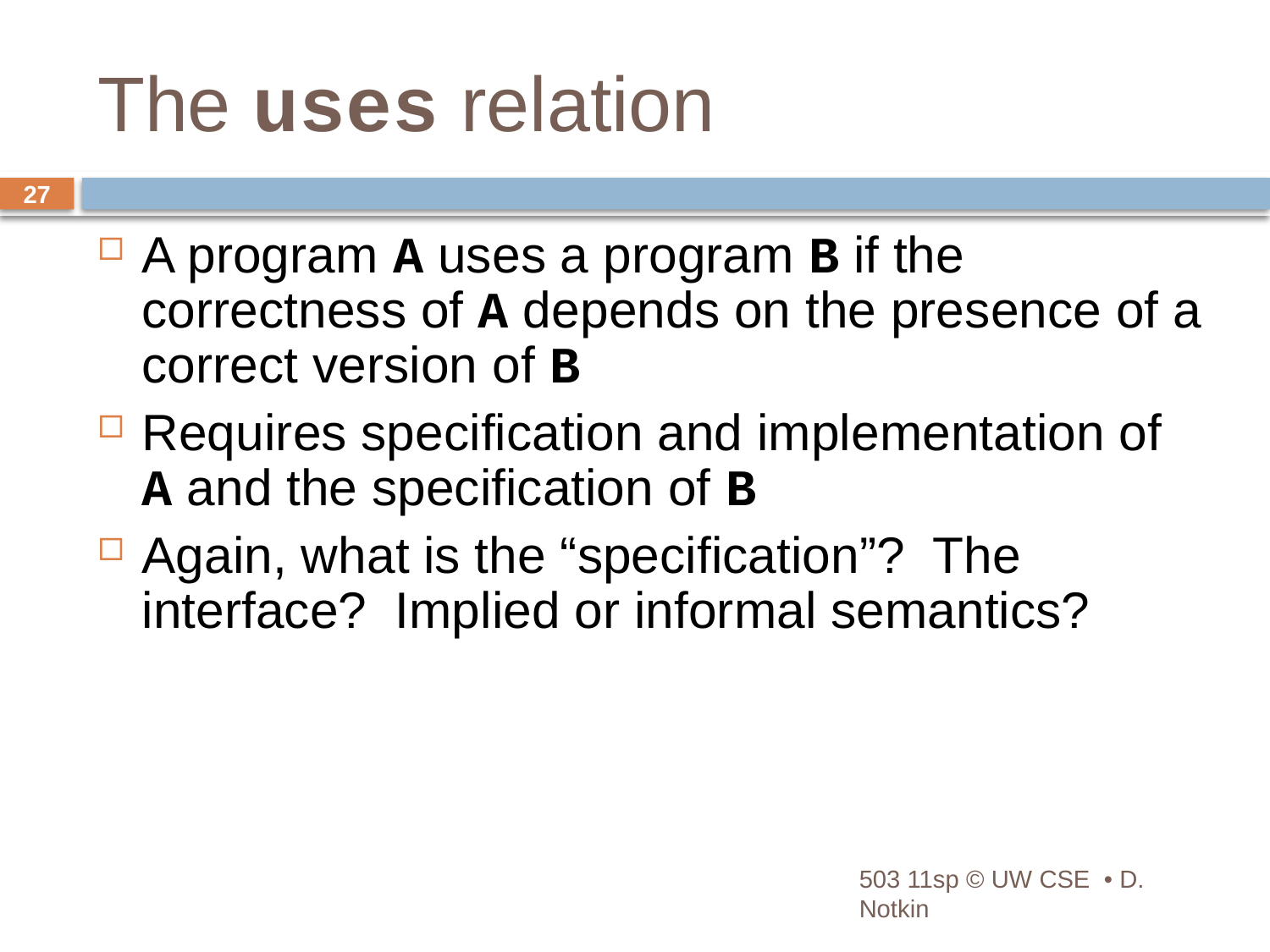

# The uses relation
27
A program A uses a program B if the correctness of A depends on the presence of a correct version of B
Requires specification and implementation of A and the specification of B
Again, what is the “specification”?  The interface?  Implied or informal semantics?
503 11sp © UW CSE  • D. Notkin